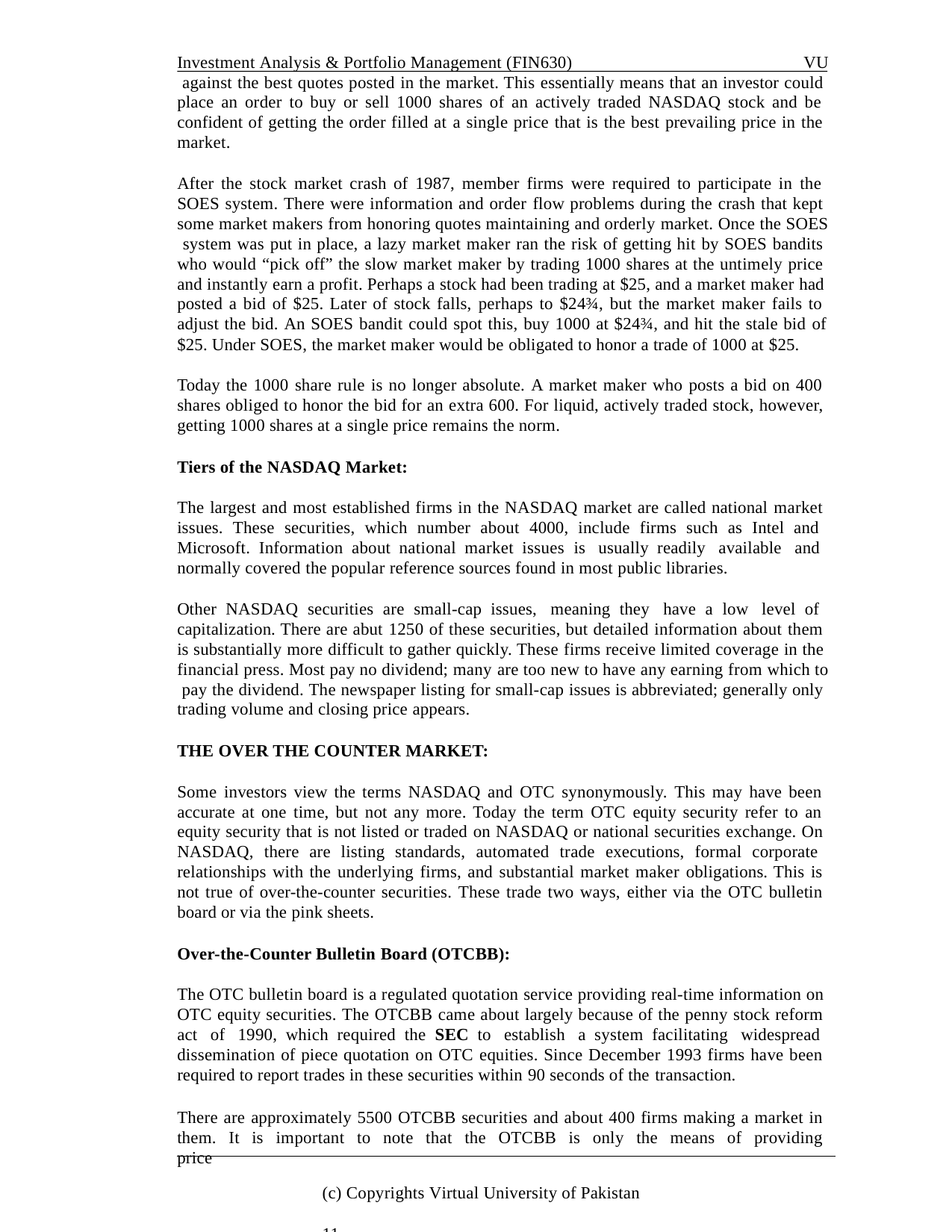

Investment Analysis & Portfolio Management (FIN630)	VU  against the best quotes posted in the market. This essentially means that an investor could  place an order to buy or sell 1000 shares of an actively traded NASDAQ stock and be  confident of getting the order filled at a single price that is the best prevailing price in the  market.

After the stock market crash of 1987, member firms were required to participate in the  SOES system. There were information and order flow problems during the crash that kept  some market makers from honoring quotes maintaining and orderly market. Once the SOES  system was put in place, a lazy market maker ran the risk of getting hit by SOES bandits  who would “pick off” the slow market maker by trading 1000 shares at the untimely price  and instantly earn a profit. Perhaps a stock had been trading at $25, and a market maker had  posted a bid of $25. Later of stock falls, perhaps to $24¾, but the market maker fails to  adjust the bid. An SOES bandit could spot this, buy 1000 at $24¾, and hit the stale bid of
$25. Under SOES, the market maker would be obligated to honor a trade of 1000 at $25.

Today the 1000 share rule is no longer absolute. A market maker who posts a bid on 400  shares obliged to honor the bid for an extra 600. For liquid, actively traded stock, however,  getting 1000 shares at a single price remains the norm.

Tiers of the NASDAQ Market:

The largest and most established firms in the NASDAQ market are called national market  issues. These securities, which number about 4000, include firms such as Intel and  Microsoft. Information about national market issues is usually readily available and  normally covered the popular reference sources found in most public libraries.

Other NASDAQ securities are small-cap issues, meaning they have a low level of  capitalization. There are abut 1250 of these securities, but detailed information about them  is substantially more difficult to gather quickly. These firms receive limited coverage in the  financial press. Most pay no dividend; many are too new to have any earning from which to  pay the dividend. The newspaper listing for small-cap issues is abbreviated; generally only  trading volume and closing price appears.

THE OVER THE COUNTER MARKET:

Some investors view the terms NASDAQ and OTC synonymously. This may have been  accurate at one time, but not any more. Today the term OTC equity security refer to an  equity security that is not listed or traded on NASDAQ or national securities exchange. On  NASDAQ, there are listing standards, automated trade executions, formal corporate  relationships with the underlying firms, and substantial market maker obligations. This is  not true of over-the-counter securities. These trade two ways, either via the OTC bulletin  board or via the pink sheets.

Over-the-Counter Bulletin Board (OTCBB):

The OTC bulletin board is a regulated quotation service providing real-time information on  OTC equity securities. The OTCBB came about largely because of the penny stock reform  act of 1990, which required the SEC to establish a system facilitating widespread  dissemination of piece quotation on OTC equities. Since December 1993 firms have been  required to report trades in these securities within 90 seconds of the transaction.

There are approximately 5500 OTCBB securities and about 400 firms making a market in  them.  It  is  important  to  note  that  the  OTCBB  is  only  the  means  of  providing  price
(c) Copyrights Virtual University of Pakistan	11